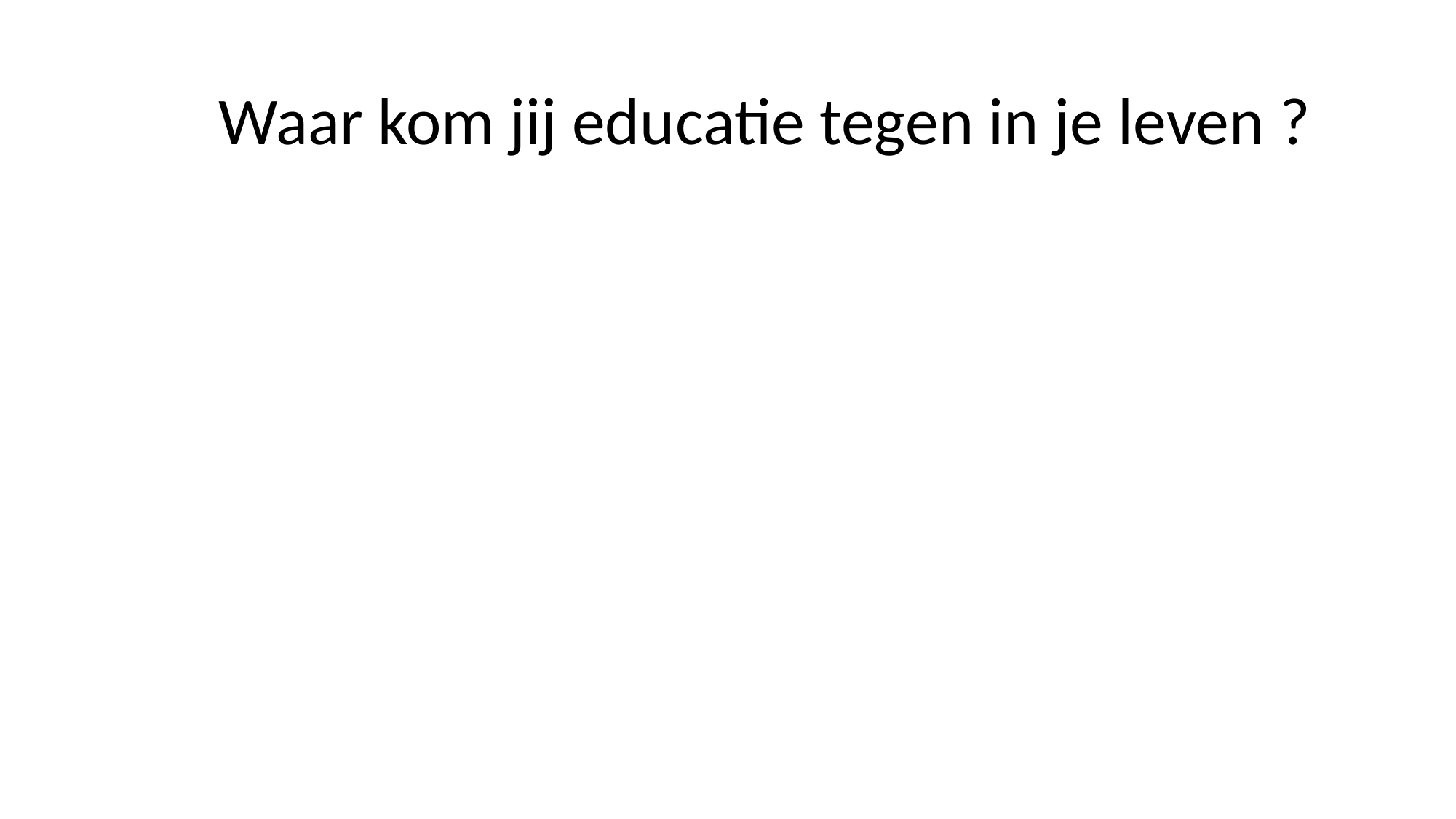

# Waar kom jij educatie tegen in je leven ?